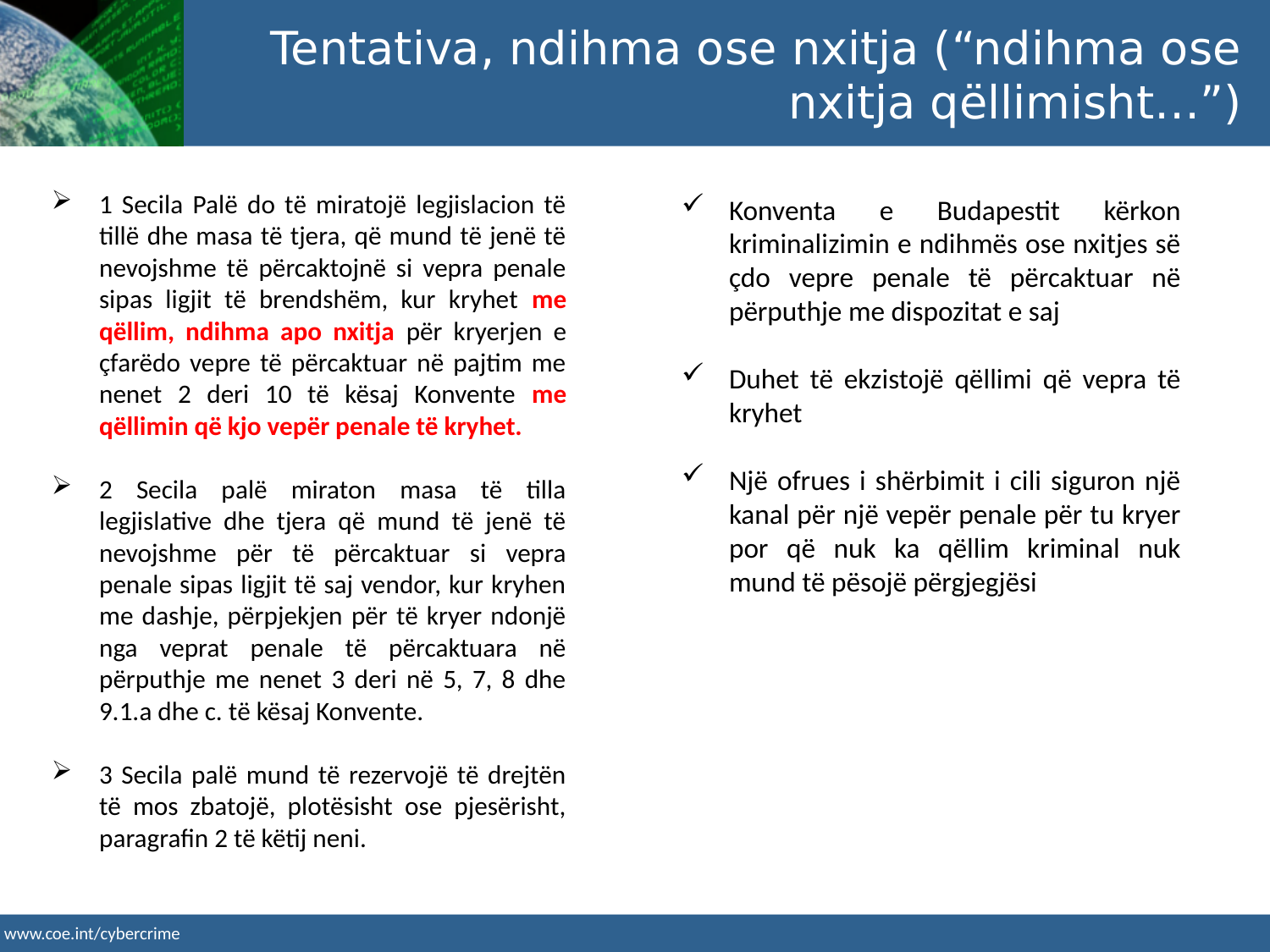

Tentativa, ndihma ose nxitja (“ndihma ose nxitja qëllimisht…”)
1 Secila Palë do të miratojë legjislacion të tillë dhe masa të tjera, që mund të jenë të nevojshme të përcaktojnë si vepra penale sipas ligjit të brendshëm, kur kryhet me qëllim, ndihma apo nxitja për kryerjen e çfarëdo vepre të përcaktuar në pajtim me nenet 2 deri 10 të kësaj Konvente me qëllimin që kjo vepër penale të kryhet.

2 Secila palë miraton masa të tilla legjislative dhe tjera që mund të jenë të nevojshme për të përcaktuar si vepra penale sipas ligjit të saj vendor, kur kryhen me dashje, përpjekjen për të kryer ndonjë nga veprat penale të përcaktuara në përputhje me nenet 3 deri në 5, 7, 8 dhe 9.1.a dhe c. të kësaj Konvente.

3 Secila palë mund të rezervojë të drejtën të mos zbatojë, plotësisht ose pjesërisht, paragrafin 2 të këtij neni.
Konventa e Budapestit kërkon kriminalizimin e ndihmës ose nxitjes së çdo vepre penale të përcaktuar në përputhje me dispozitat e saj

Duhet të ekzistojë qëllimi që vepra të kryhet

Një ofrues i shërbimit i cili siguron një kanal për një vepër penale për tu kryer por që nuk ka qëllim kriminal nuk mund të pësojë përgjegjësi